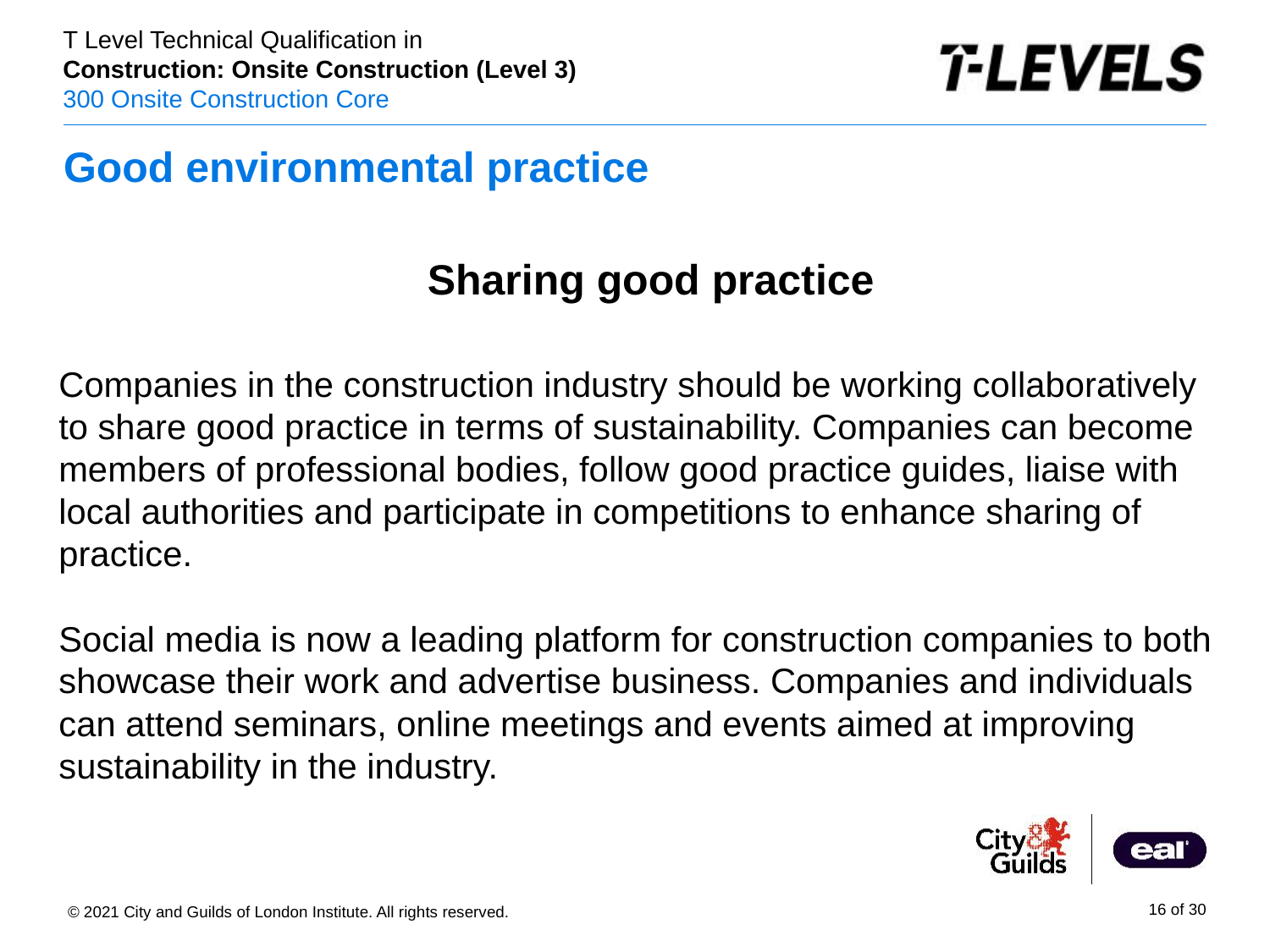

# Good environmental practice
Sharing good practice
Companies in the construction industry should be working collaboratively to share good practice in terms of sustainability. Companies can become members of professional bodies, follow good practice guides, liaise with local authorities and participate in competitions to enhance sharing of practice.

Social media is now a leading platform for construction companies to both showcase their work and advertise business. Companies and individuals can attend seminars, online meetings and events aimed at improving sustainability in the industry.